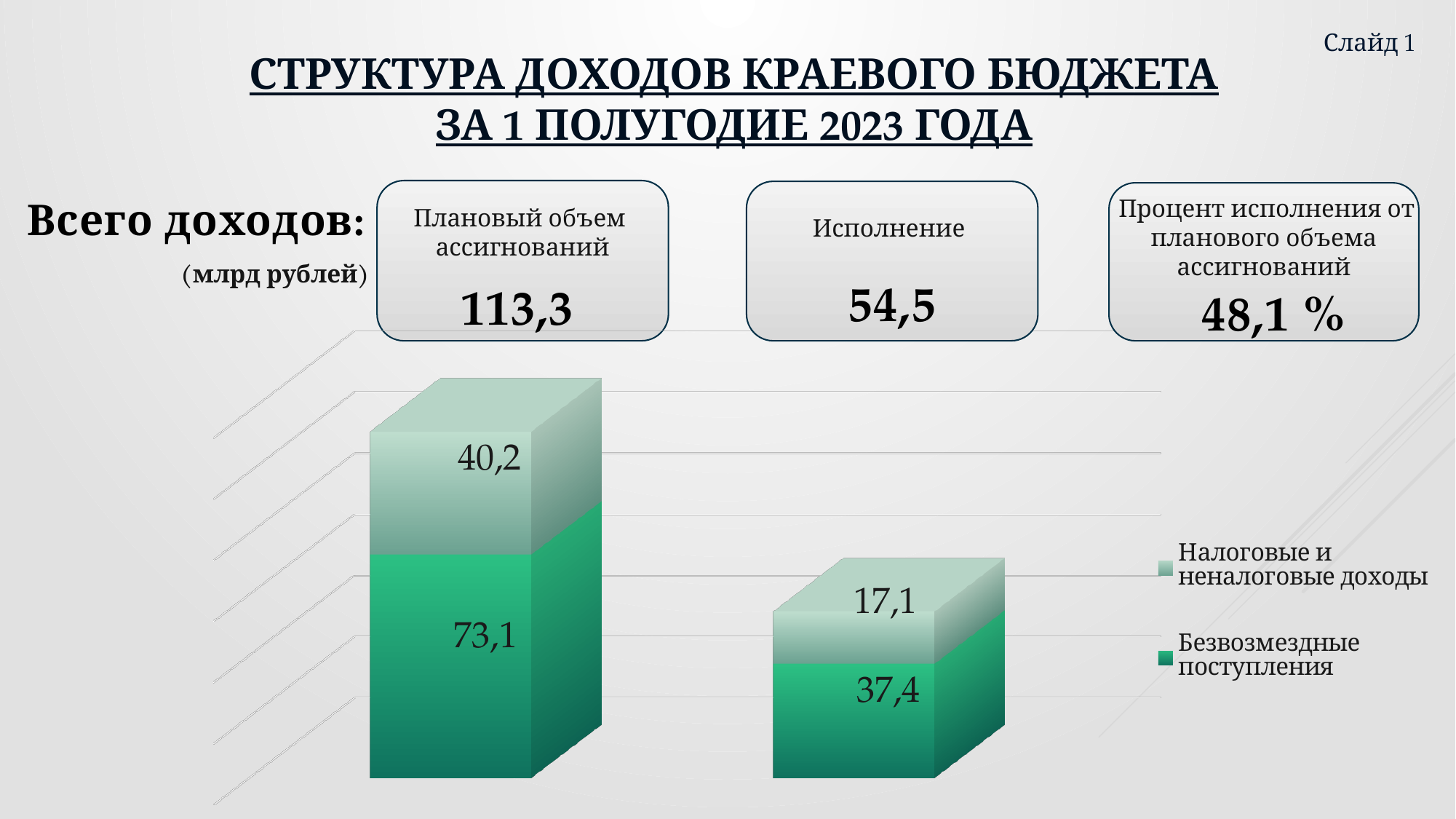

# Структура доходов краевого бюджета ЗА 1 ПОЛУГОДИЕ 2023 года
Слайд 1

Всего доходов:
 Процент исполнения от планового объема ассигнований
Плановый объем
ассигнований
Исполнение

(млрд рублей)
54,5
113,3
48,1 %

[unsupported chart]